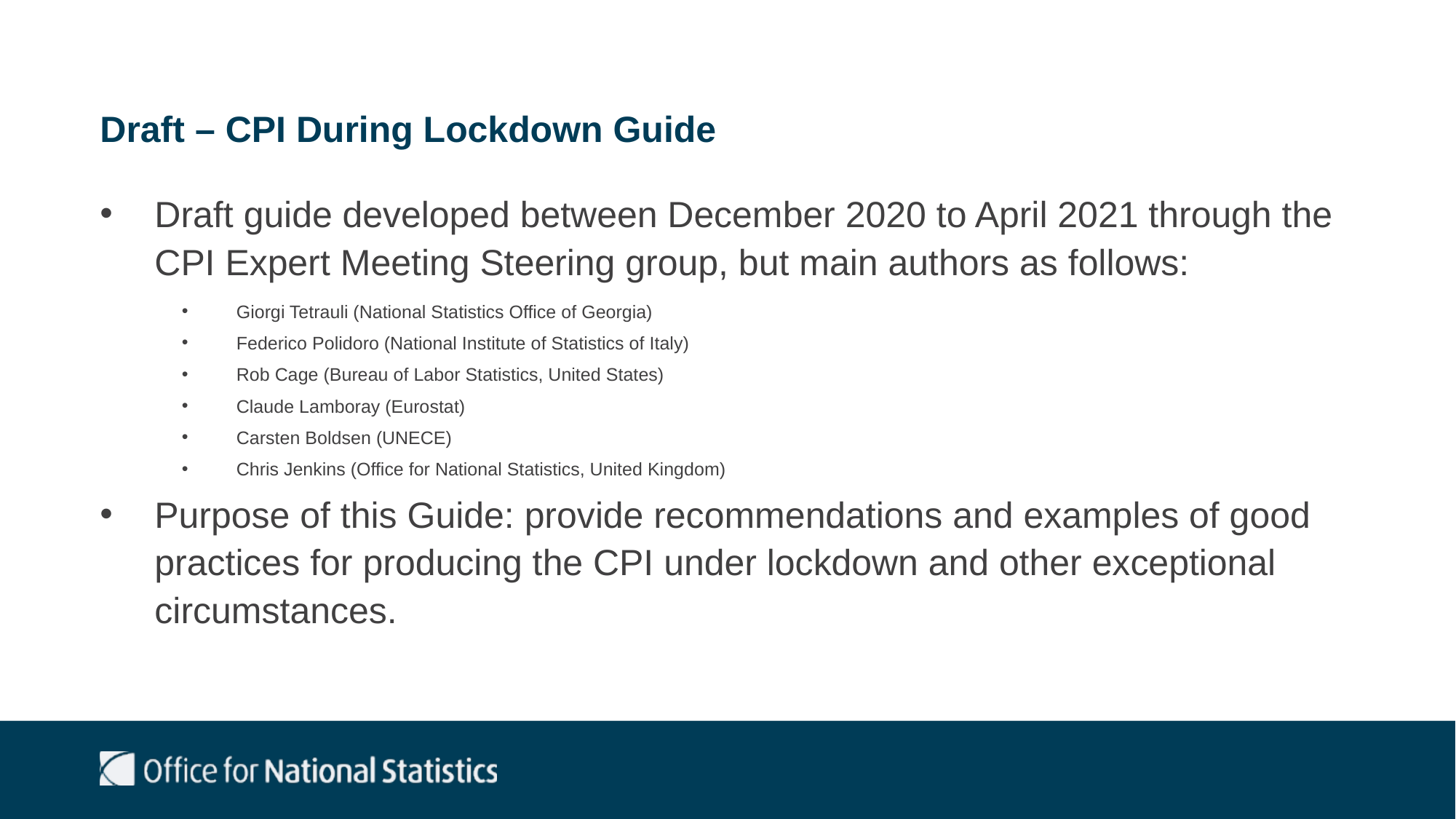

# Draft – CPI During Lockdown Guide
Draft guide developed between December 2020 to April 2021 through the CPI Expert Meeting Steering group, but main authors as follows:
Giorgi Tetrauli (National Statistics Office of Georgia)
Federico Polidoro (National Institute of Statistics of Italy)
Rob Cage (Bureau of Labor Statistics, United States)
Claude Lamboray (Eurostat)
Carsten Boldsen (UNECE)
Chris Jenkins (Office for National Statistics, United Kingdom)
Purpose of this Guide: provide recommendations and examples of good practices for producing the CPI under lockdown and other exceptional circumstances.